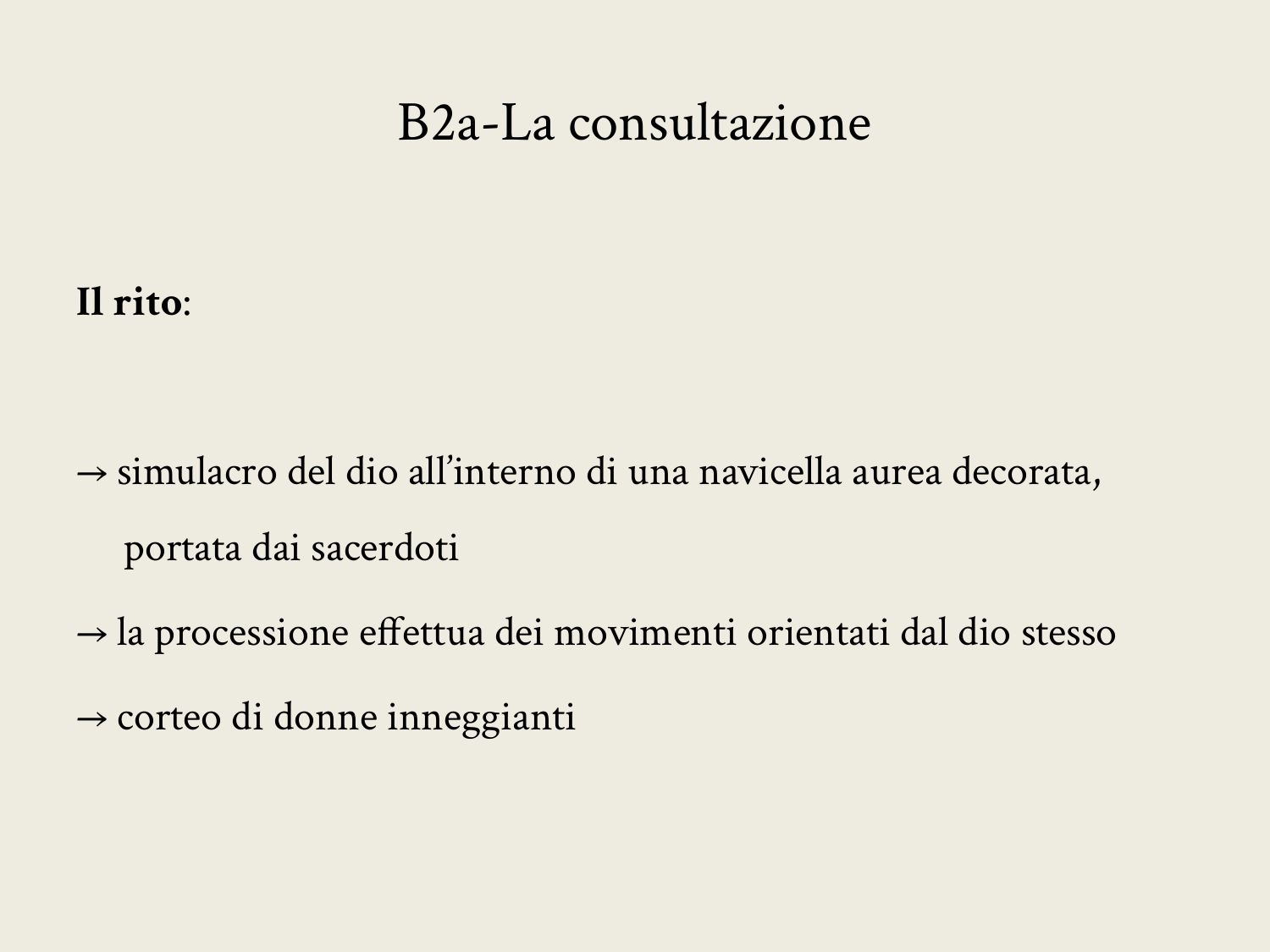

# B2a-La consultazione

Il rito:

→ simulacro del dio all’interno di una navicella aurea decorata, portata dai sacerdoti
→ la processione effettua dei movimenti orientati dal dio stesso
→ corteo di donne inneggianti